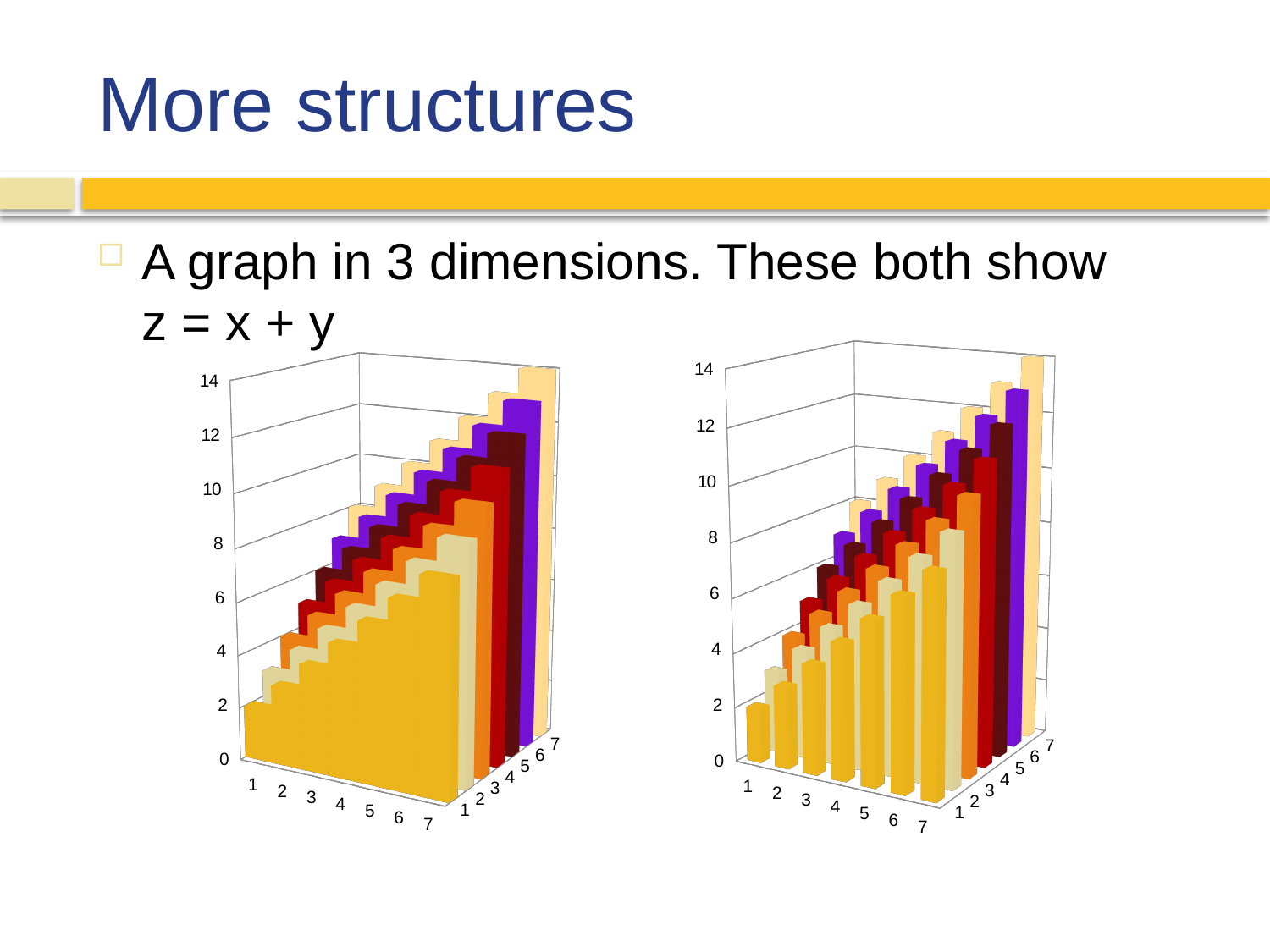

# More structures
A graph in 3 dimensions. These both show
z = x + y

[unsupported chart]

[unsupported chart]